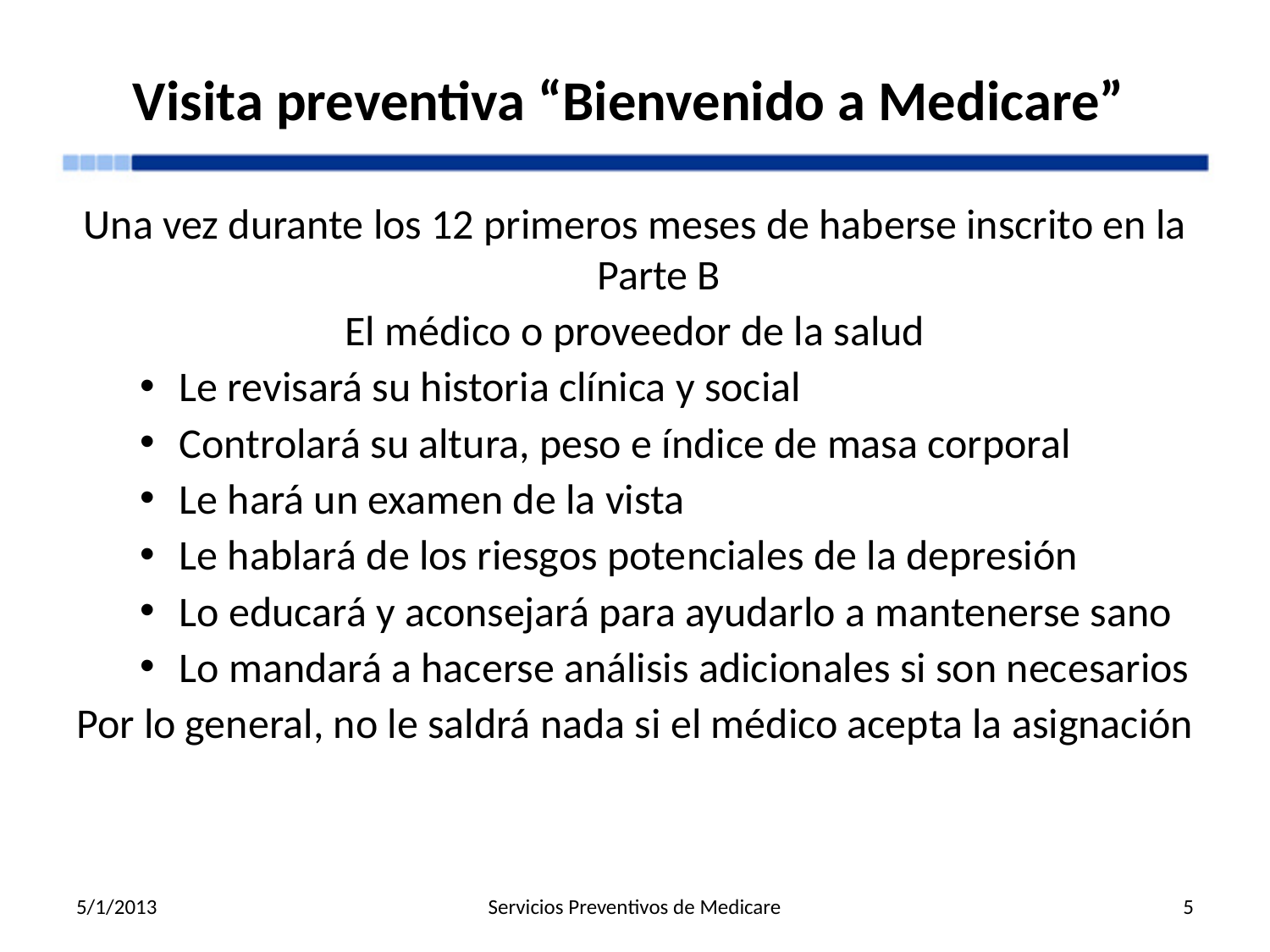

# Visita preventiva “Bienvenido a Medicare”
Una vez durante los 12 primeros meses de haberse inscrito en la Parte B
El médico o proveedor de la salud
Le revisará su historia clínica y social
Controlará su altura, peso e índice de masa corporal
Le hará un examen de la vista
Le hablará de los riesgos potenciales de la depresión
Lo educará y aconsejará para ayudarlo a mantenerse sano
Lo mandará a hacerse análisis adicionales si son necesarios
Por lo general, no le saldrá nada si el médico acepta la asignación
5/1/2013
Servicios Preventivos de Medicare
5